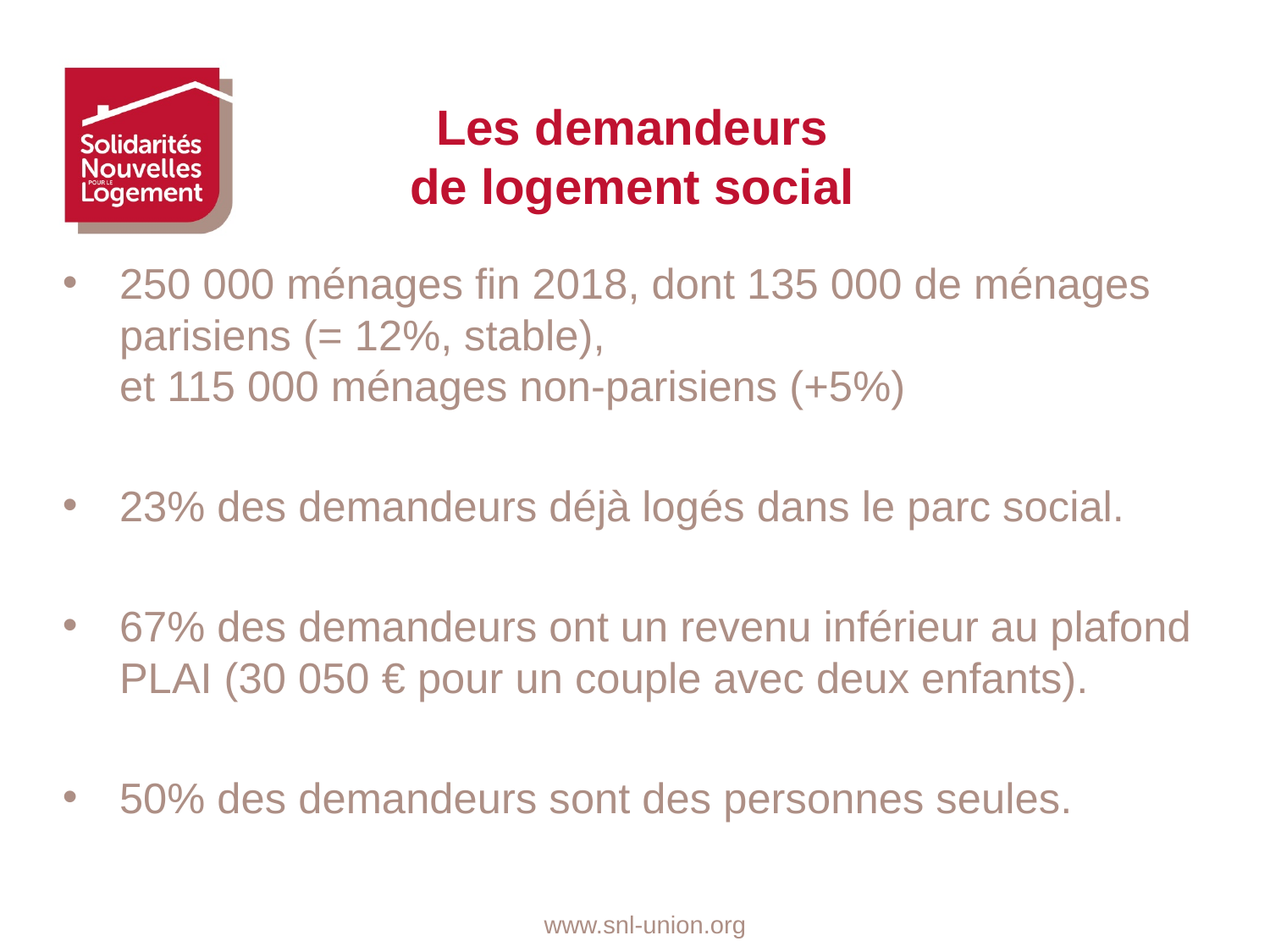

# Les demandeurs de logement social
250 000 ménages fin 2018, dont 135 000 de ménages parisiens (= 12%, stable),
et 115 000 ménages non-parisiens (+5%)

23% des demandeurs déjà logés dans le parc social.

67% des demandeurs ont un revenu inférieur au plafond PLAI (30 050 € pour un couple avec deux enfants).

50% des demandeurs sont des personnes seules.